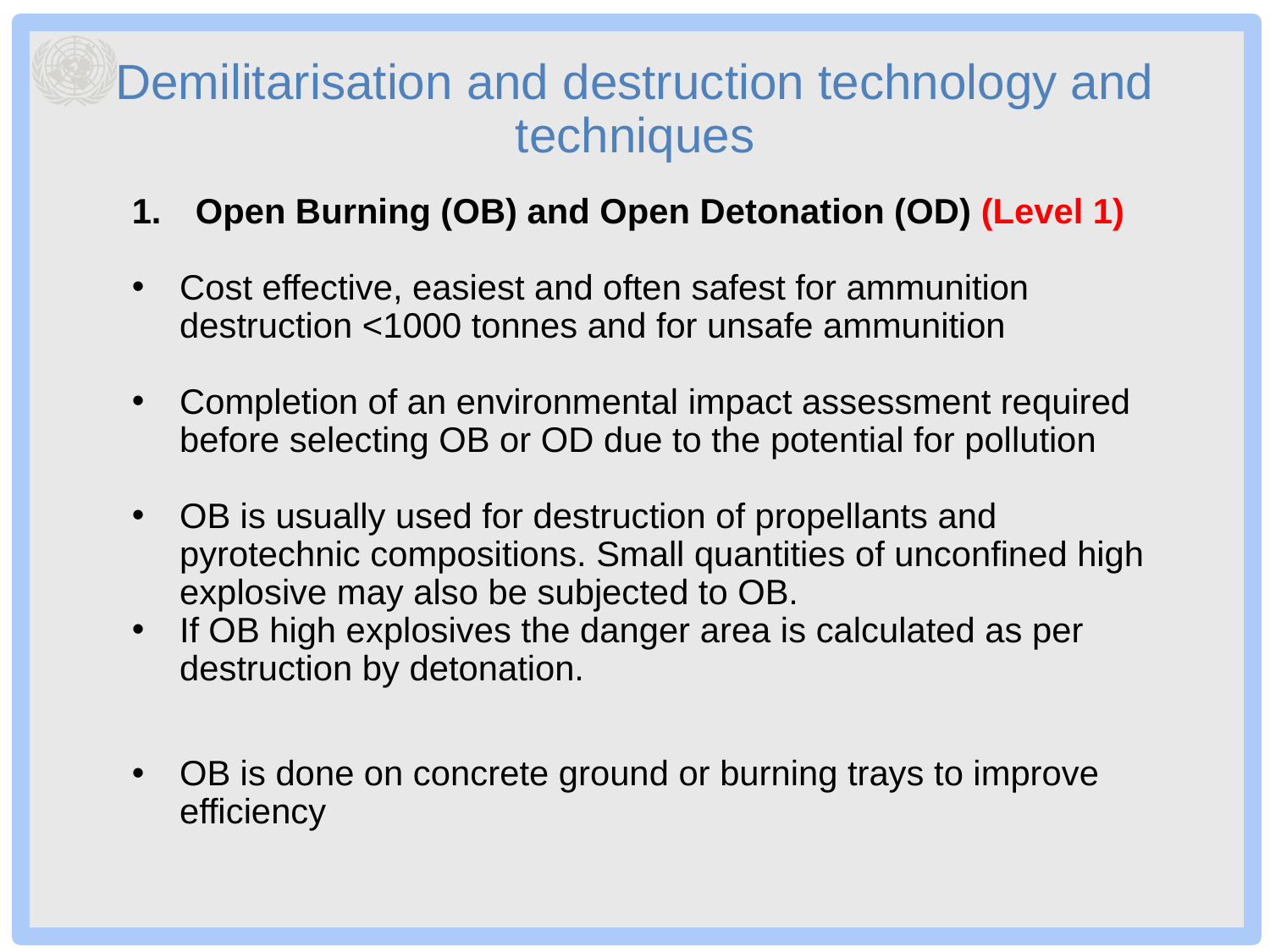

# Demilitarisation and destruction technology and techniques
Open Burning (OB) and Open Detonation (OD) (Level 1)

Cost effective, easiest and often safest for ammunition destruction <1000 tonnes and for unsafe ammunition

Completion of an environmental impact assessment required before selecting OB or OD due to the potential for pollution

OB is usually used for destruction of propellants and pyrotechnic compositions. Small quantities of unconfined high explosive may also be subjected to OB.
If OB high explosives the danger area is calculated as per destruction by detonation.

OB is done on concrete ground or burning trays to improve efficiency